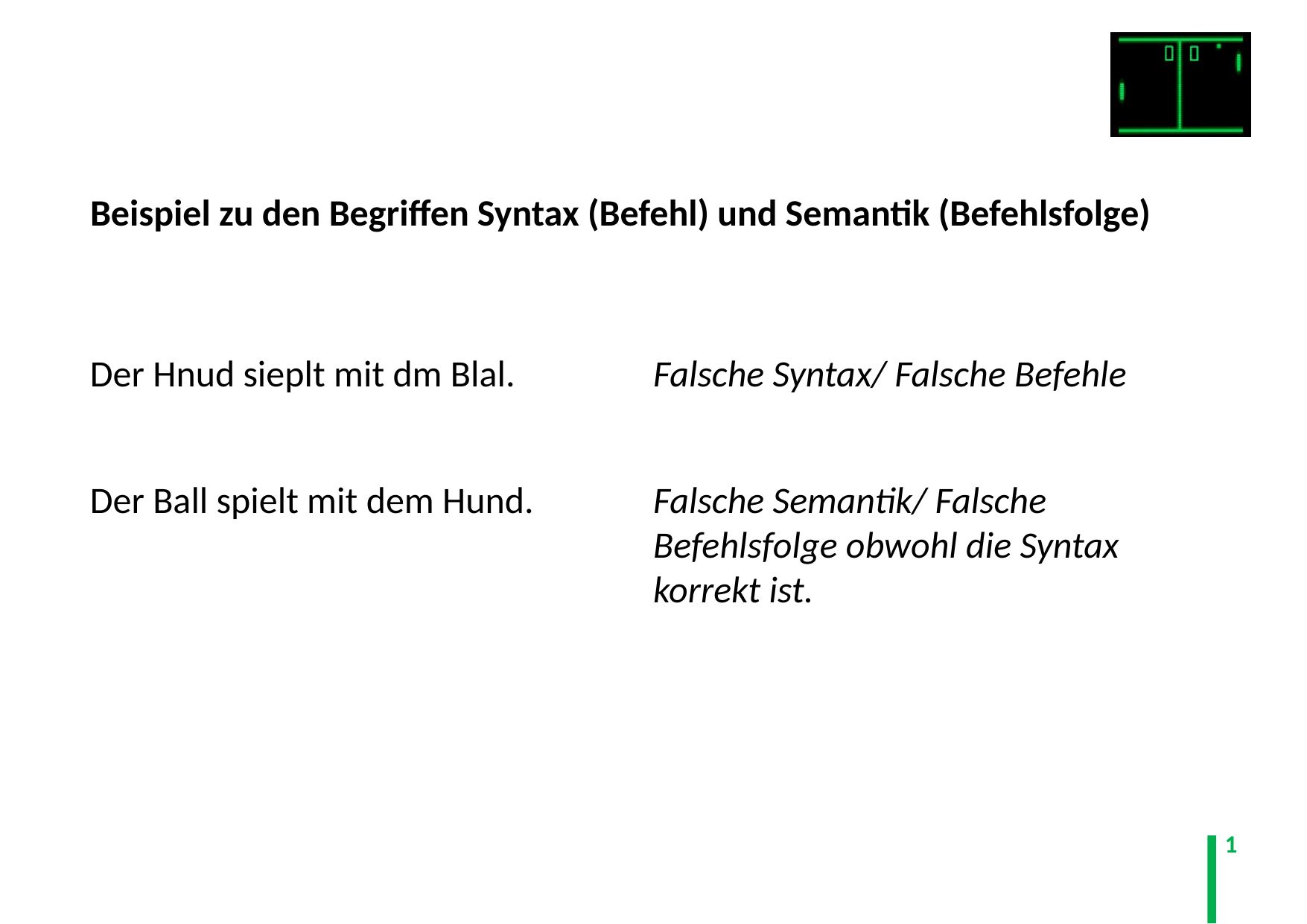

Beispiel zu den Begriffen Syntax (Befehl) und Semantik (Befehlsfolge)

Falsche Syntax/ Falsche Befehle

Falsche Semantik/ Falsche Befehlsfolge obwohl die Syntax korrekt ist.

Der Hnud sieplt mit dm Blal.

Der Ball spielt mit dem Hund.